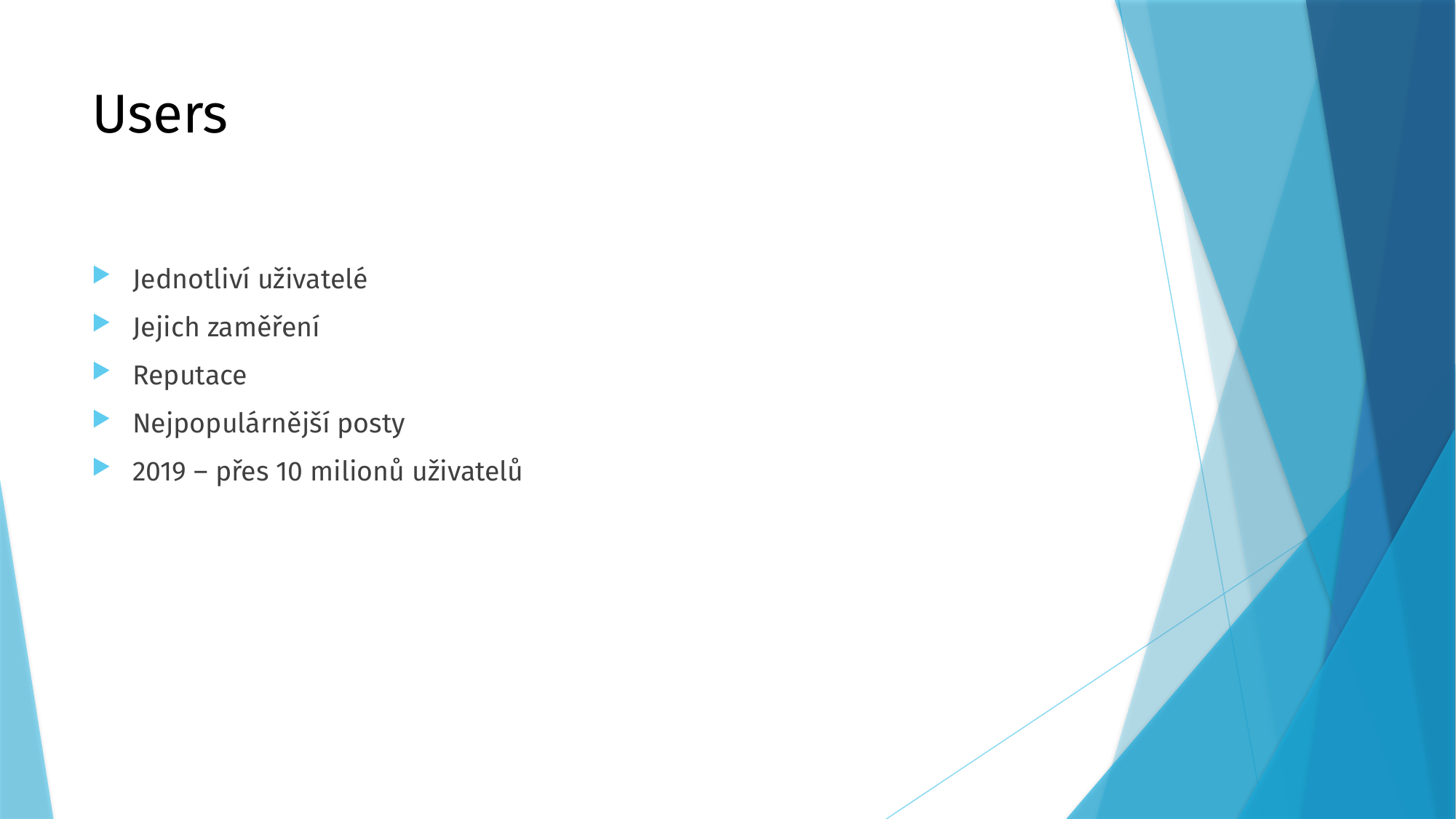

# Users
Jednotliví uživatelé
Jejich zaměření
Reputace
Nejpopulárnější posty
2019 – přes 10 milionů uživatelů